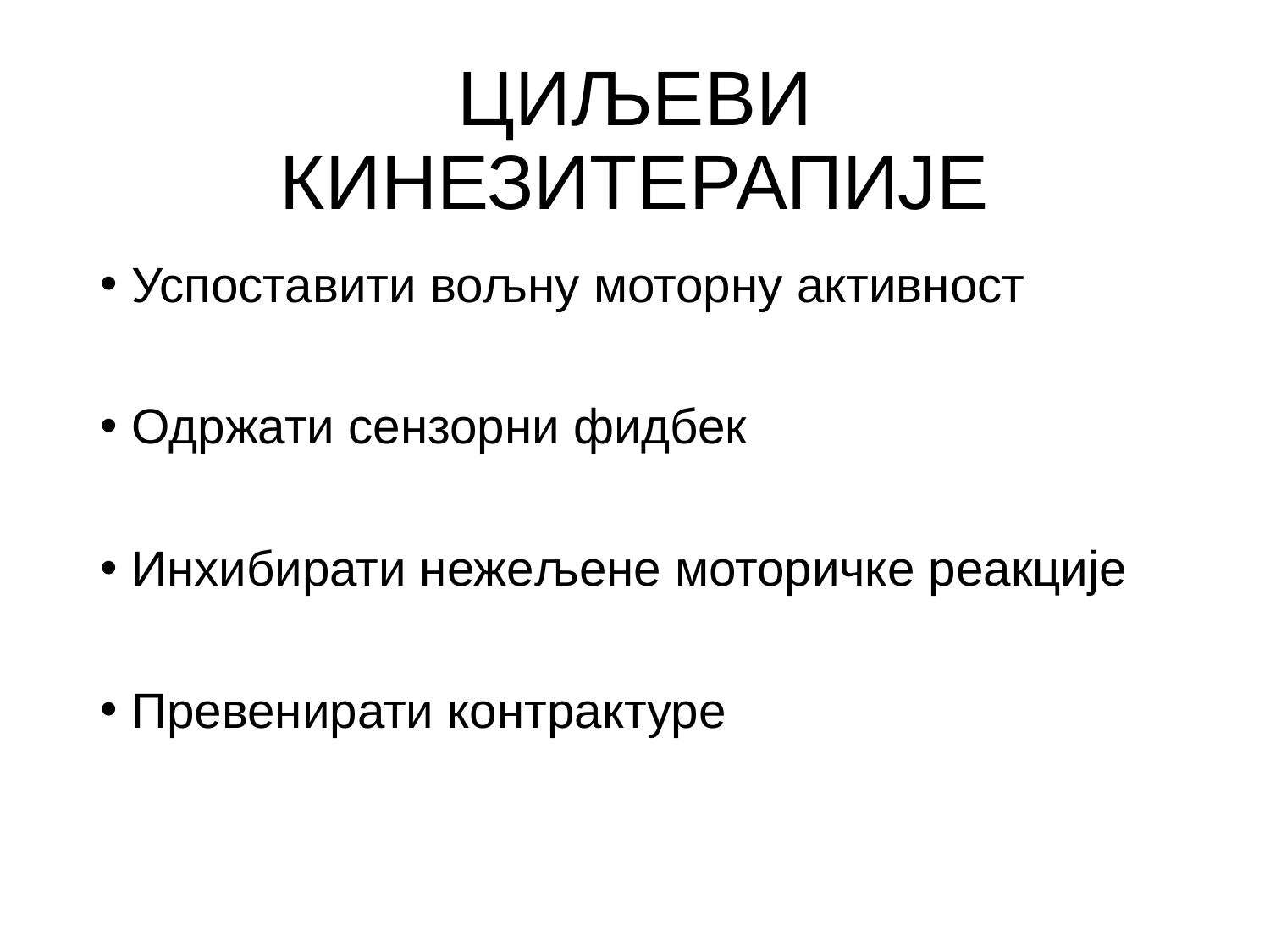

# ЦИЉЕВИ КИНЕЗИТЕРАПИЈЕ
Успоставити вољну моторну активност

Одржати сензорни фидбек

Инхибирати нежељене моторичке реакције

Превенирати контрактуре